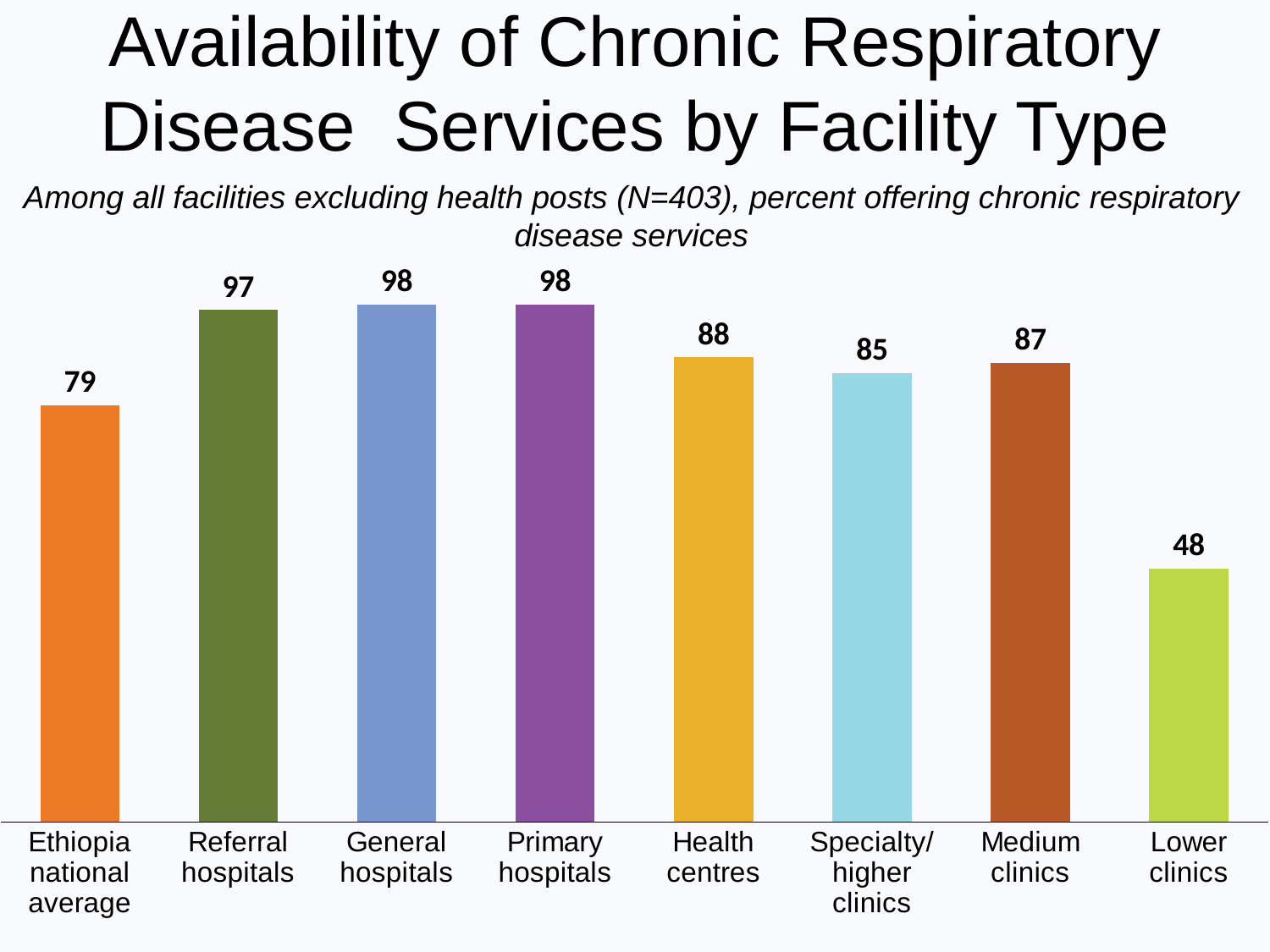

Availability of Chronic Respiratory Disease  Services by Facility Type
Among all facilities excluding health posts (N=403), percent offering chronic respiratory disease services

### Chart

| Category | CRD |
|---|---|
| Ethiopia national average | 79.0 |
| Referral hospitals | 97.0 |
| General hospitals | 98.0 |
| Primary hospitals | 98.0 |
| Health centres | 88.0 |
| Specialty/ higher clinics | 85.0 |
| Medium clinics | 87.0 |
| Lower clinics | 48.0 |